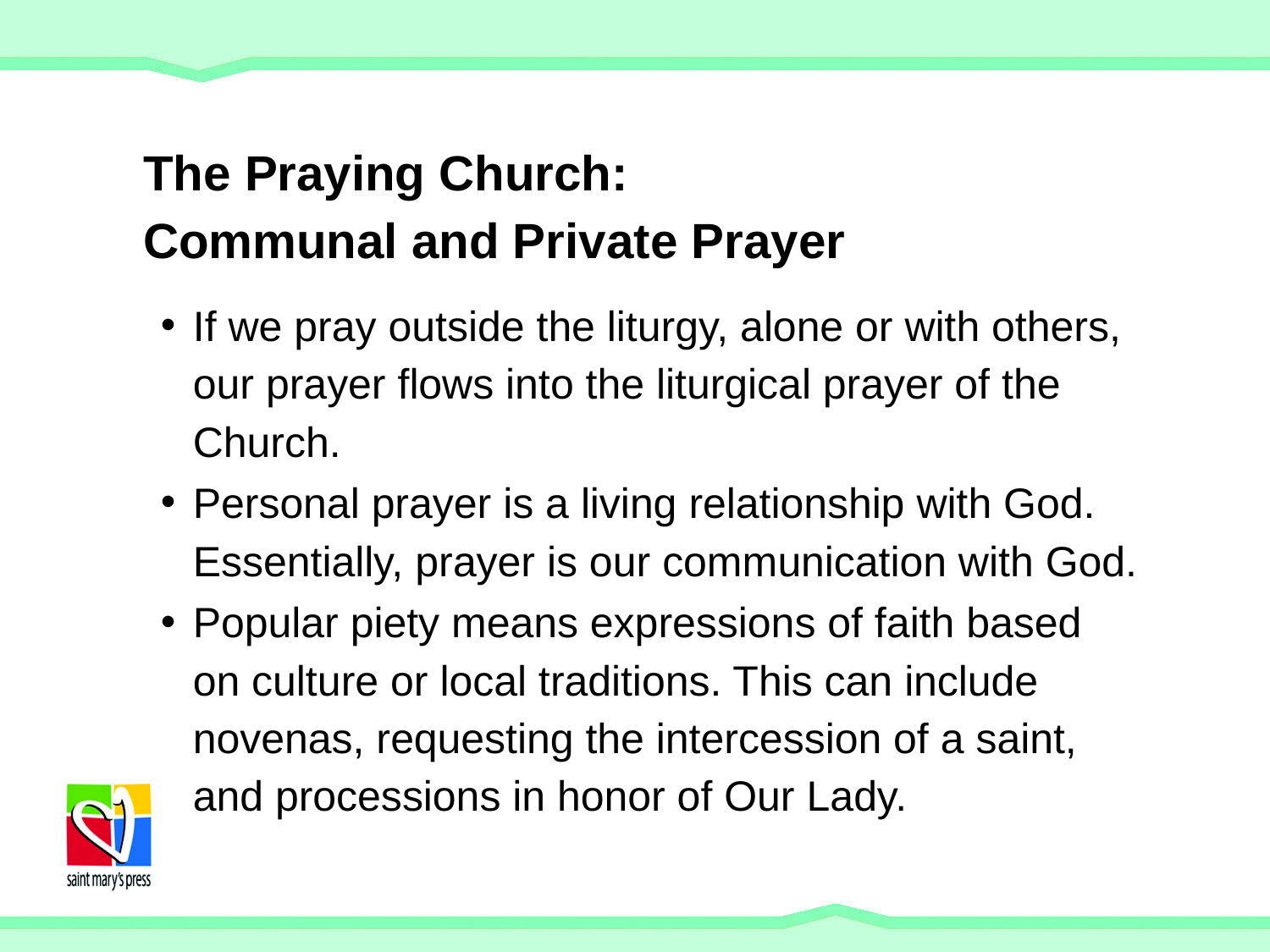

# The Praying Church: Communal and Private Prayer
If we pray outside the liturgy, alone or with others, our prayer flows into the liturgical prayer of the Church.
Personal prayer is a living relationship with God. Essentially, prayer is our communication with God.
Popular piety means expressions of faith based
on culture or local traditions. This can include novenas, requesting the intercession of a saint, and processions in honor of Our Lady.